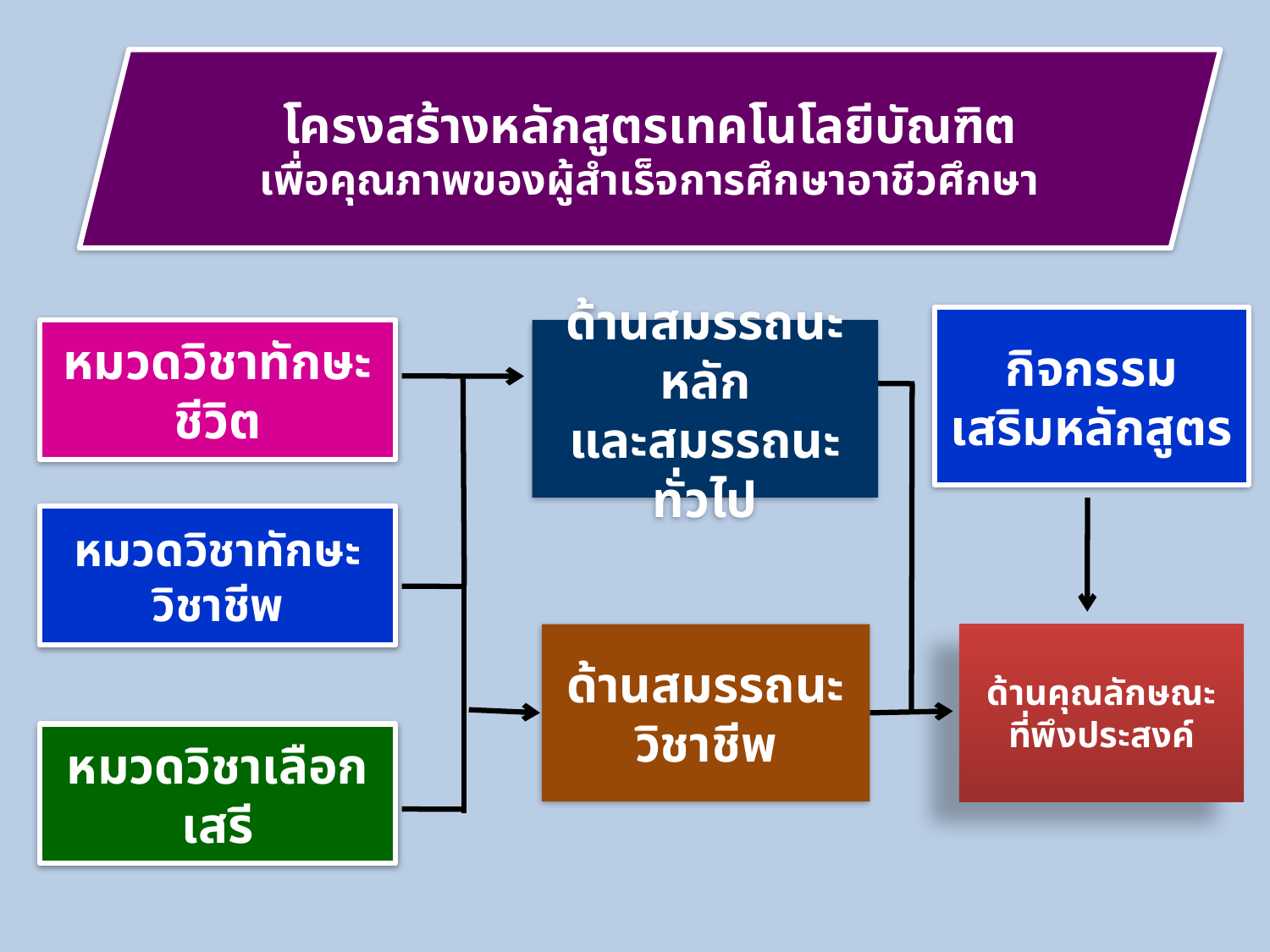

โครงสร้างหลักสูตรเทคโนโลยีบัณฑิต
เพื่อคุณภาพของผู้สำเร็จการศึกษาอาชีวศึกษา
กิจกรรม
เสริมหลักสูตร
ด้านคุณลักษณะ
ที่พึงประสงค์
หมวดวิชาทักษะชีวิต
ด้านสมรรถนะหลัก
และสมรรถนะทั่วไป
หมวดวิชาทักษะวิชาชีพ
ด้านสมรรถนะวิชาชีพ
หมวดวิชาเลือกเสรี
การประกันคุณภาพ สถาบันภาคกลาง 2 (27-28 เม.ย. 60)
15